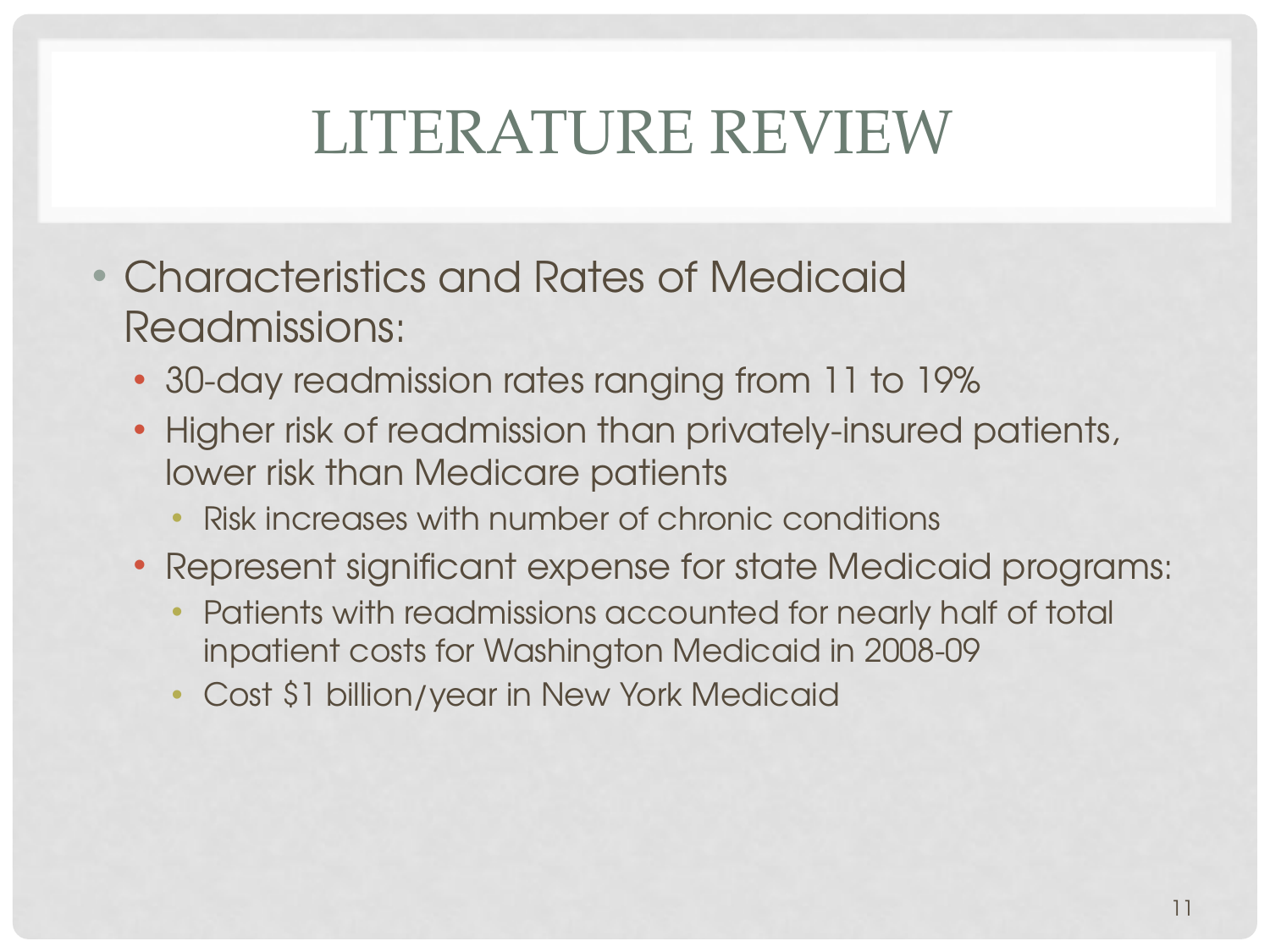

# Literature review
Characteristics and Rates of Medicaid Readmissions:
30-day readmission rates ranging from 11 to 19%
Higher risk of readmission than privately-insured patients, lower risk than Medicare patients
Risk increases with number of chronic conditions
Represent significant expense for state Medicaid programs:
Patients with readmissions accounted for nearly half of total inpatient costs for Washington Medicaid in 2008-09
Cost $1 billion/year in New York Medicaid
11